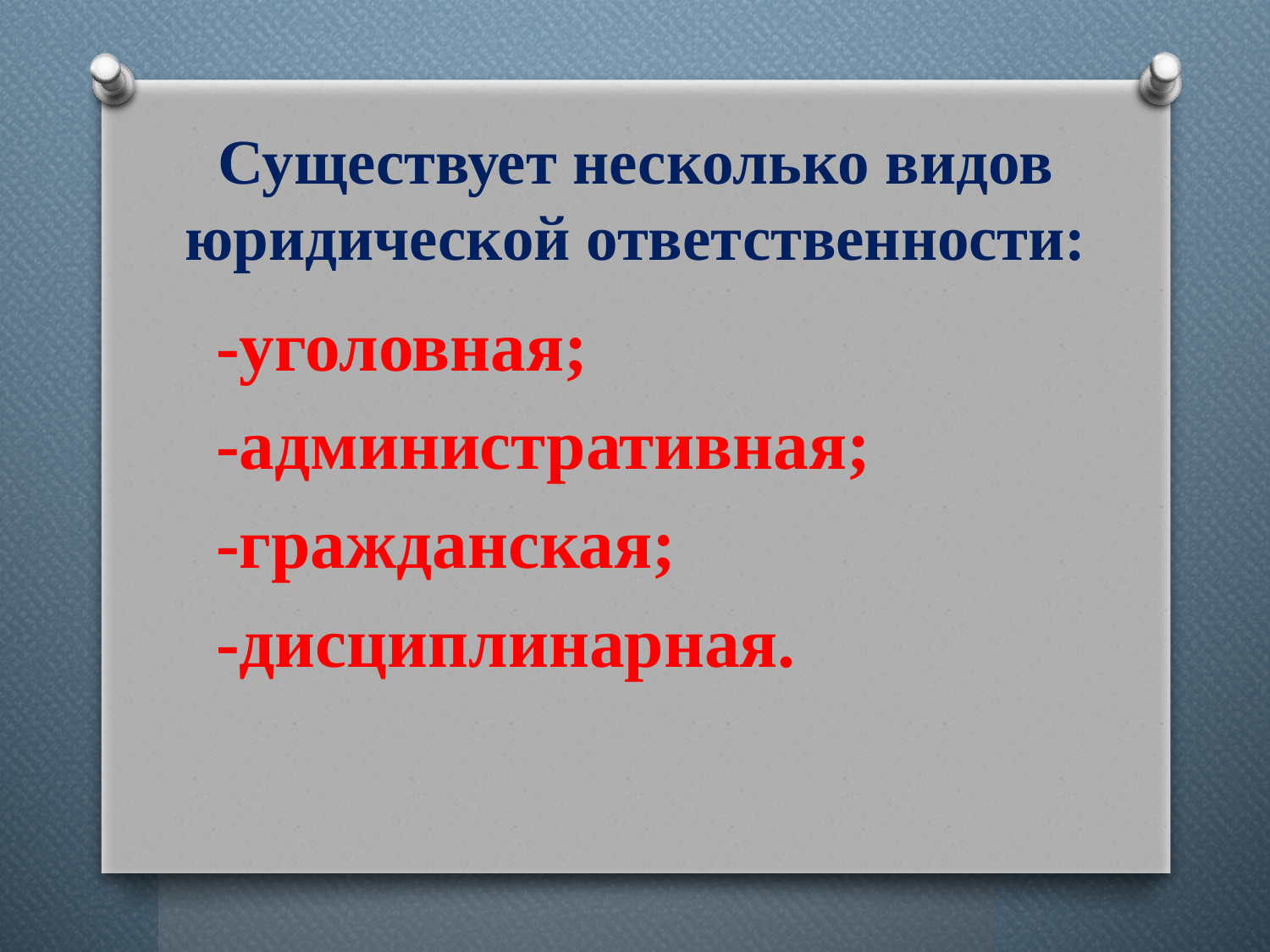

# Существует несколько видов юридической ответственности:
-уголовная;
-административная;
-гражданская;
-дисциплинарная.